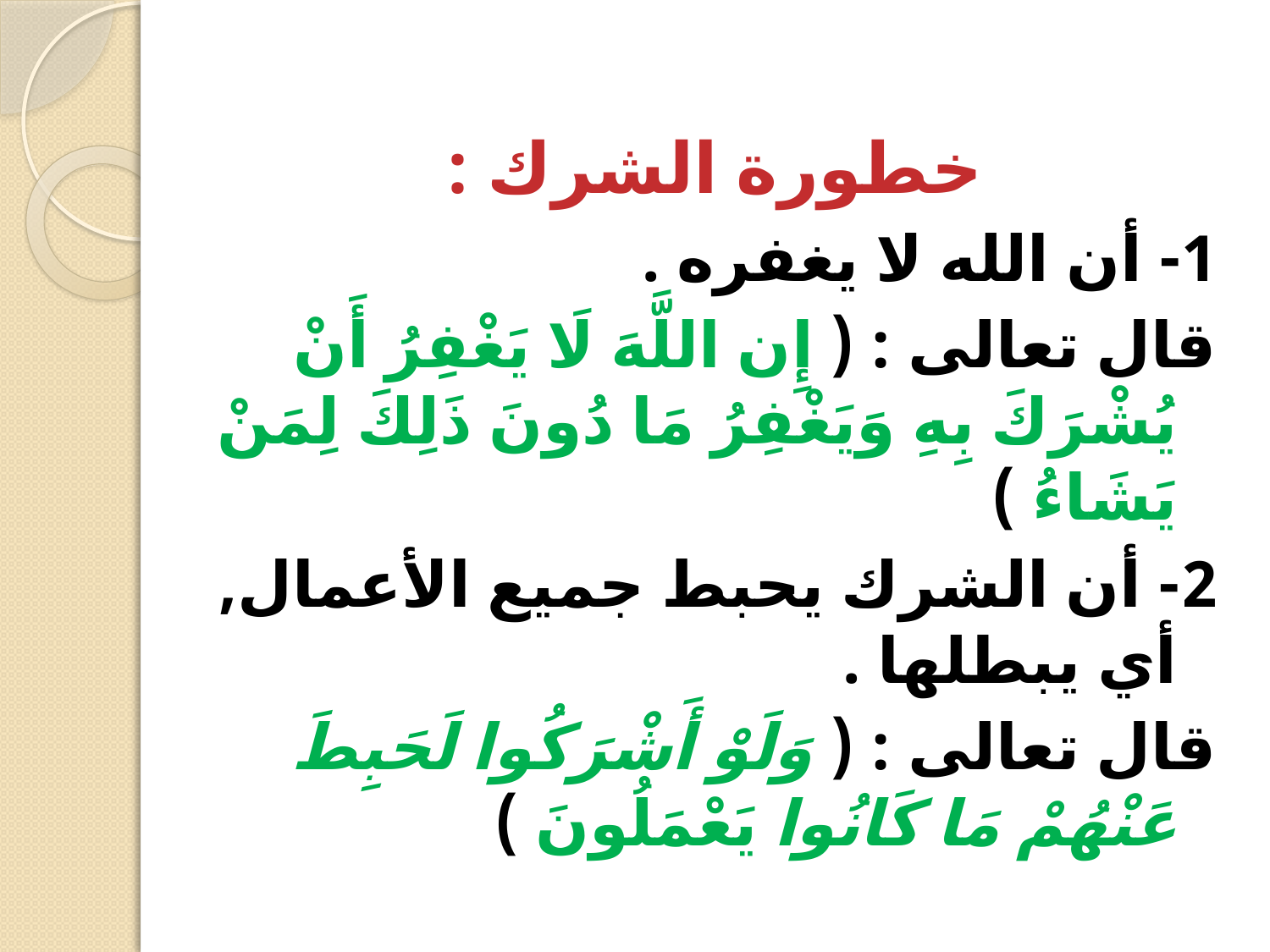

خطورة الشرك :
1- أن الله لا يغفره .
قال تعالى : (‏ إِن اللَّهَ لَا يَغْفِرُ أَنْ يُشْرَكَ بِهِ وَيَغْفِرُ مَا دُونَ ذَلِكَ لِمَنْ يَشَاءُ )
2- أن الشرك يحبط جميع الأعمال, أي يبطلها .
قال تعالى : ( وَلَوْ أَشْرَكُوا لَحَبِطَ عَنْهُمْ مَا كَانُوا يَعْمَلُونَ )